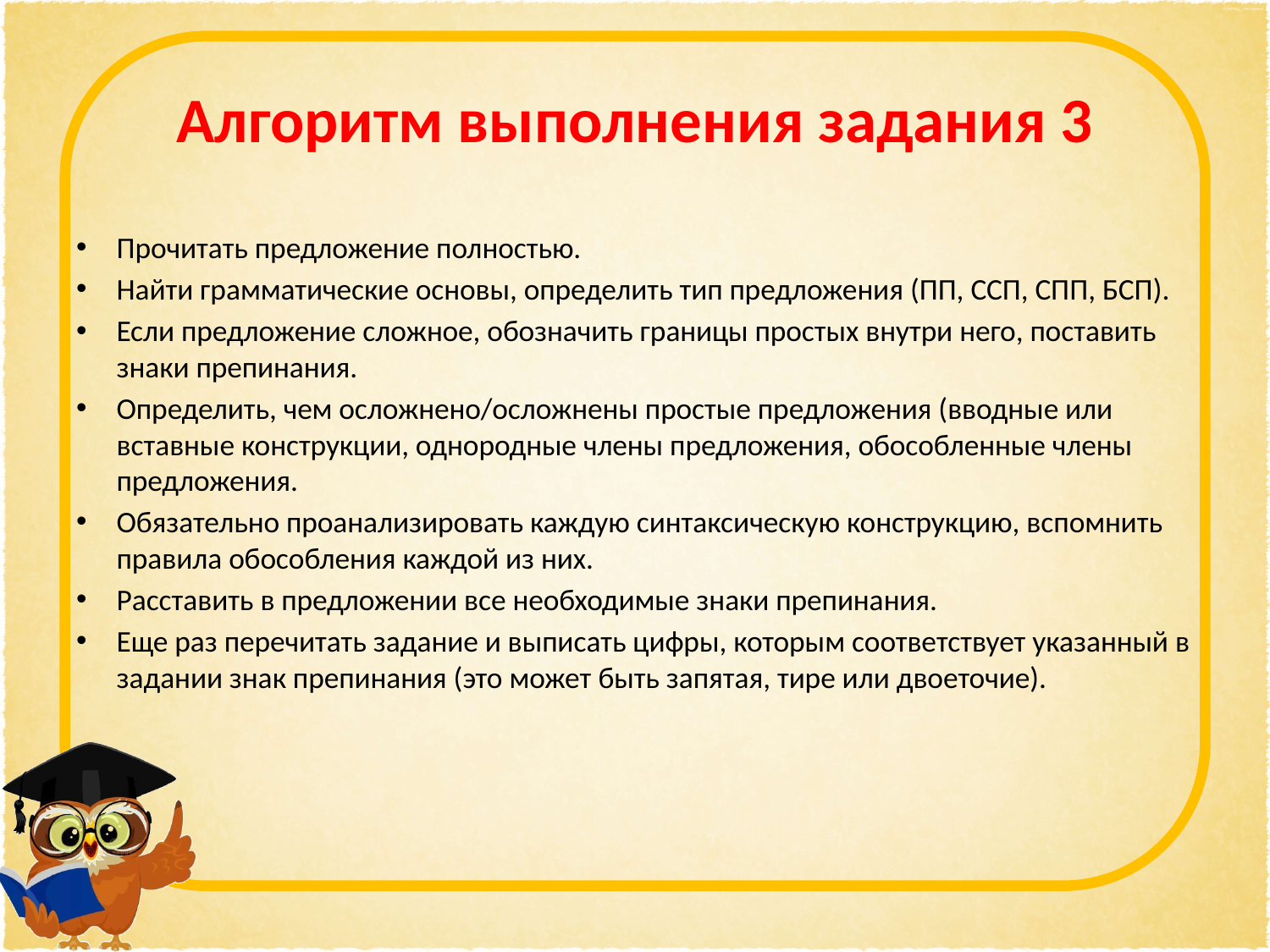

# Алгоритм выполнения задания 3
Прочитать предложение полностью.
Найти грамматические основы, определить тип предложения (ПП, ССП, СПП, БСП).
Если предложение сложное, обозначить границы простых внутри него, поставить знаки препинания.
Определить, чем осложнено/осложнены простые предложения (вводные или вставные конструкции, однородные члены предложения, обособленные члены предложения.
Обязательно проанализировать каждую синтаксическую конструкцию, вспомнить правила обособления каждой из них.
Расставить в предложении все необходимые знаки препинания.
Еще раз перечитать задание и выписать цифры, которым соответствует указанный в задании знак препинания (это может быть запятая, тире или двоеточие).